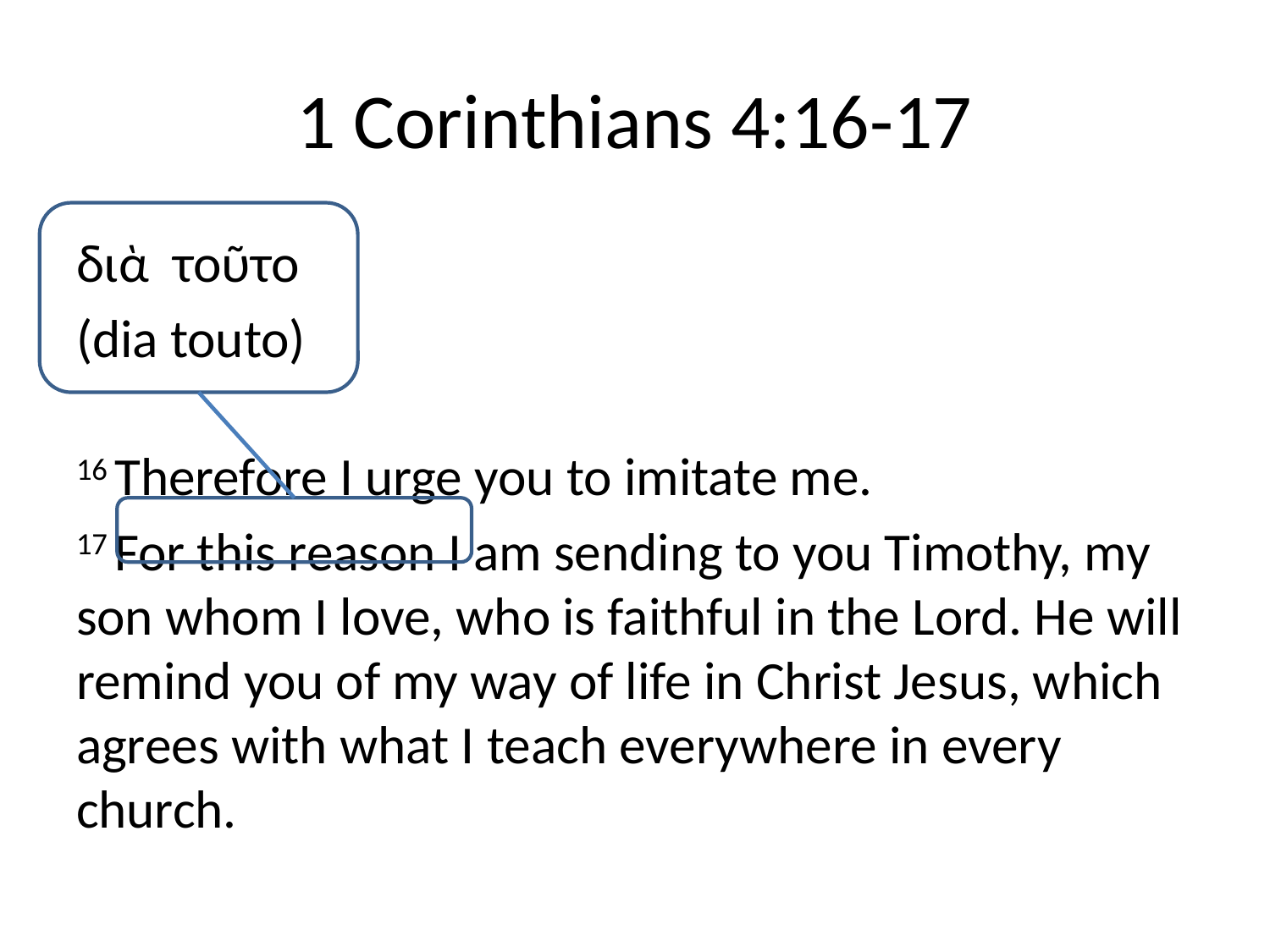

# 1 Corinthians 4:16-17

διὰ  τοῦτο
(dia touto)

16 Therefore I urge you to imitate me.
17 For this reason I am sending to you Timothy, my son whom I love, who is faithful in the Lord. He will remind you of my way of life in Christ Jesus, which agrees with what I teach everywhere in every church.